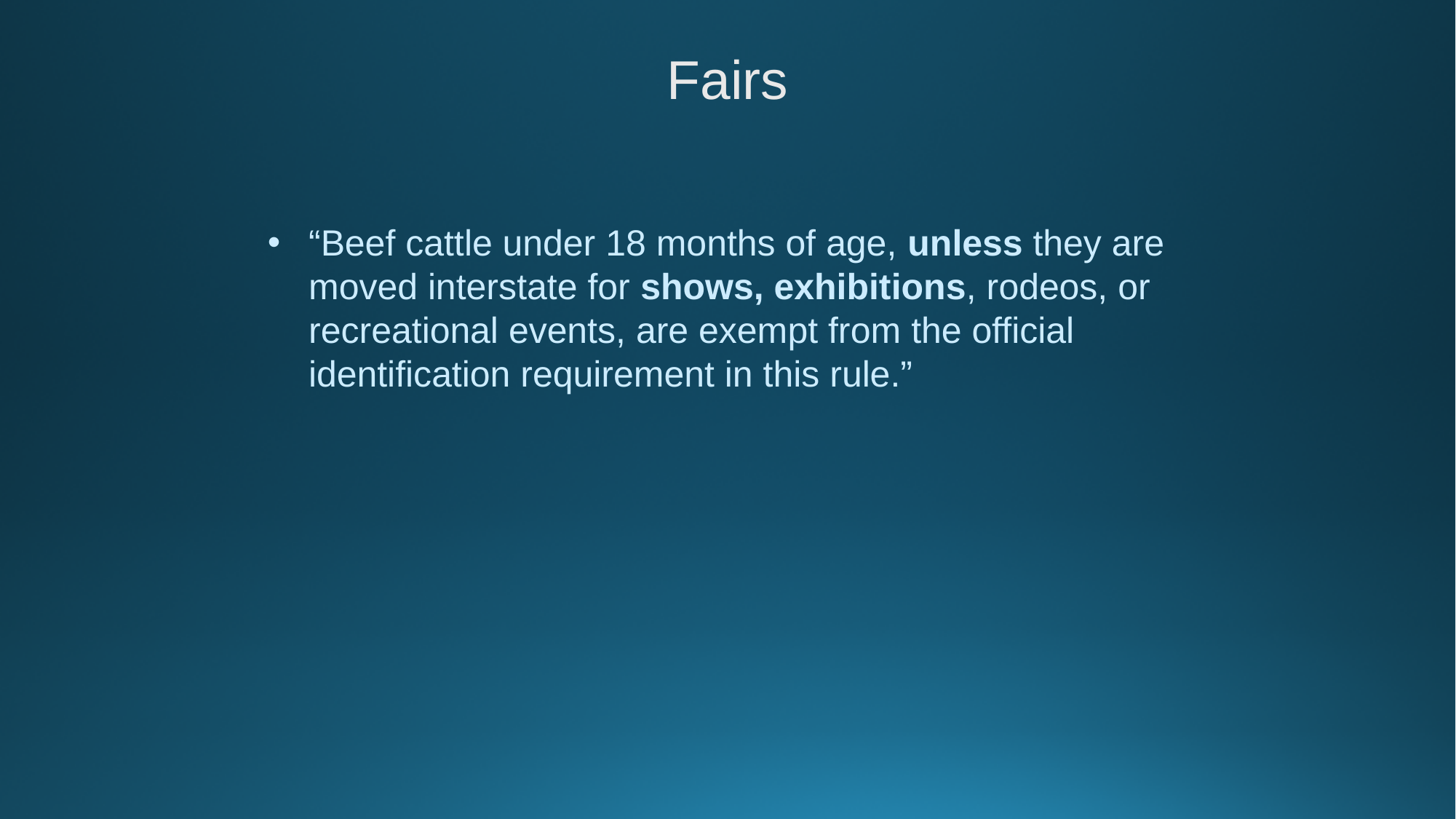

Fairs
“Beef cattle under 18 months of age, unless they are moved interstate for shows, exhibitions, rodeos, or recreational events, are exempt from the official identification requirement in this rule.”